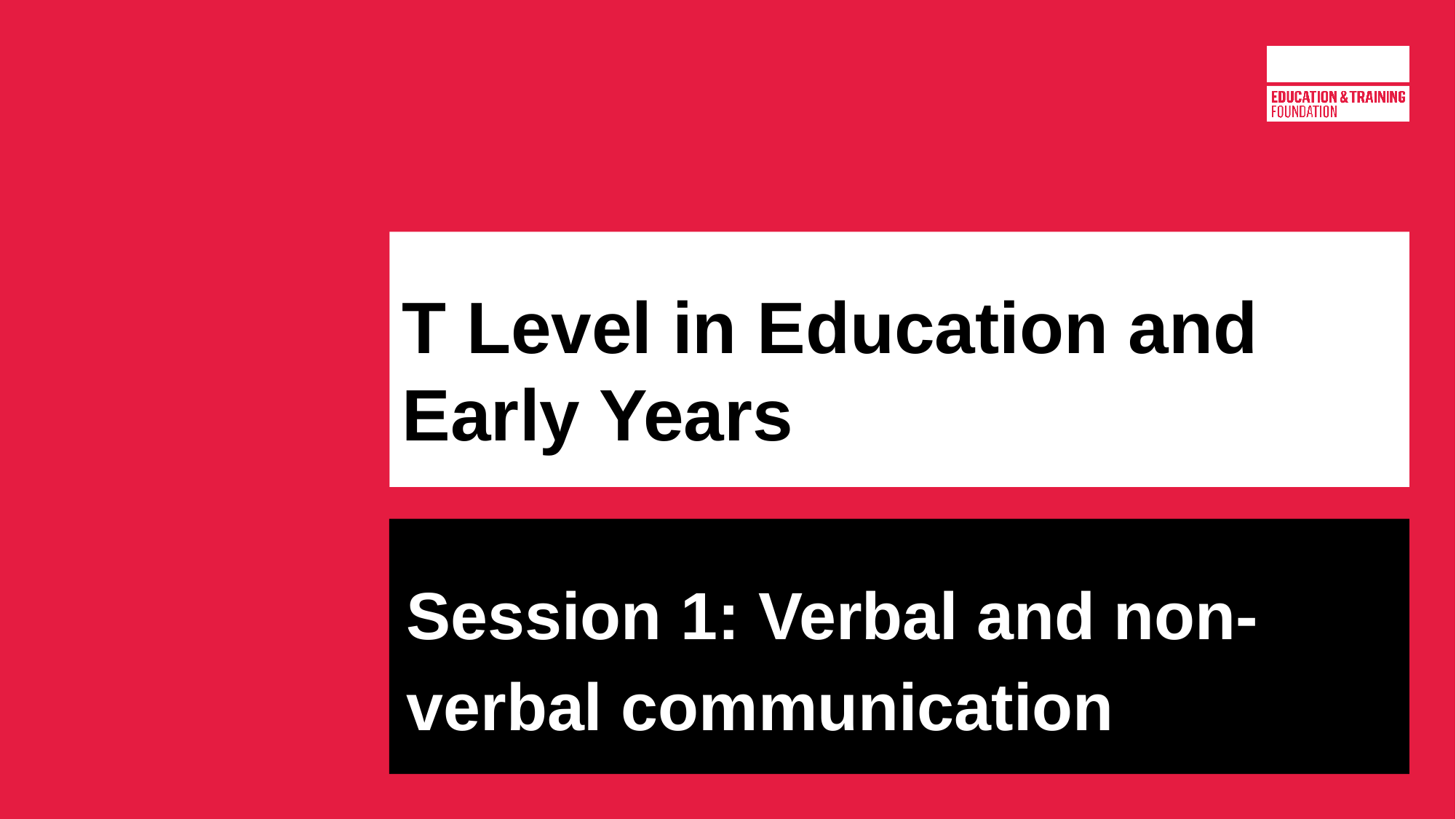

# T Level in Education and Early Years
Session 1: Verbal and non-verbal communication